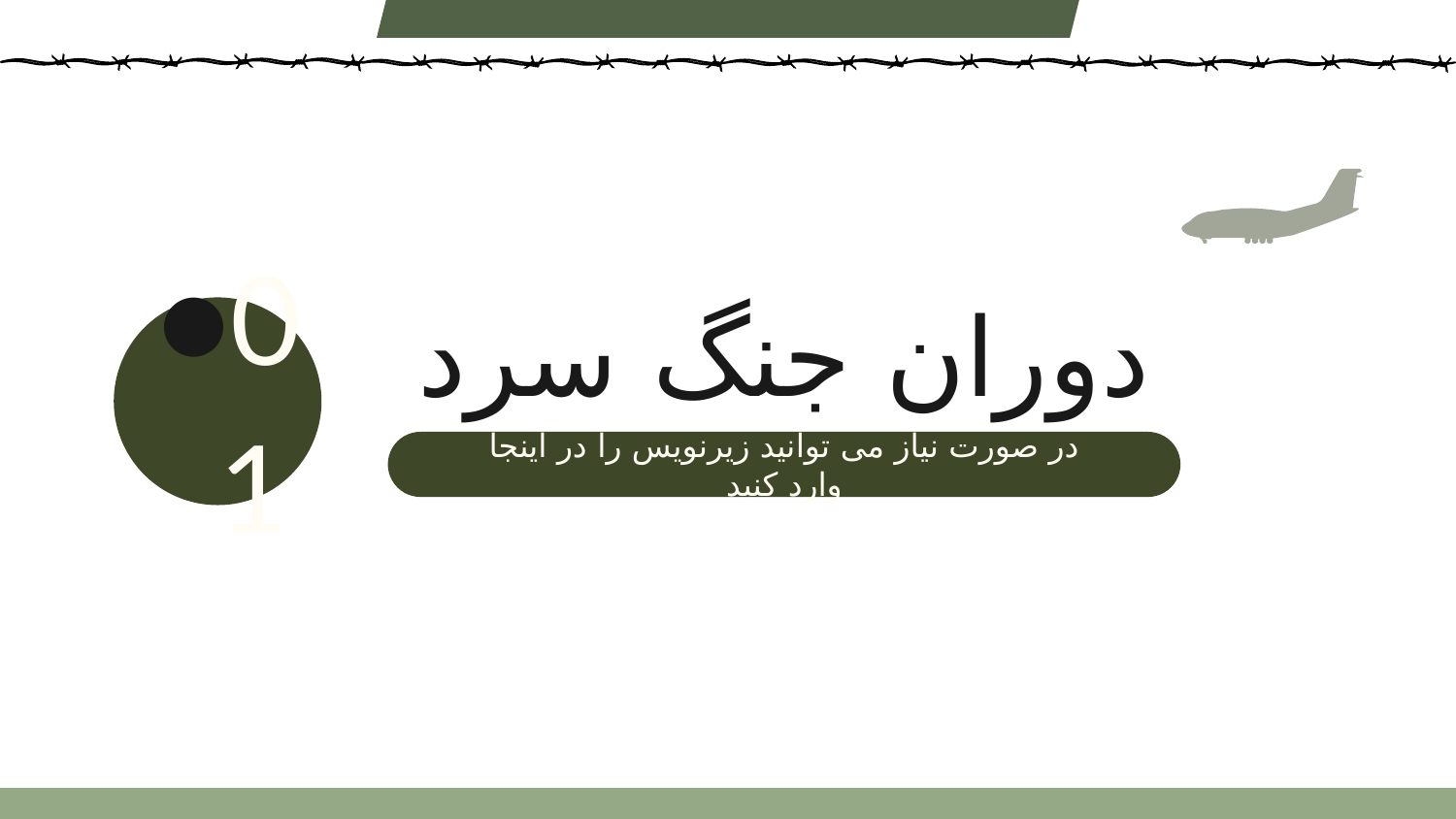

# دوران جنگ سرد

01

در صورت نیاز می توانید زیرنویس را در اینجا وارد کنید